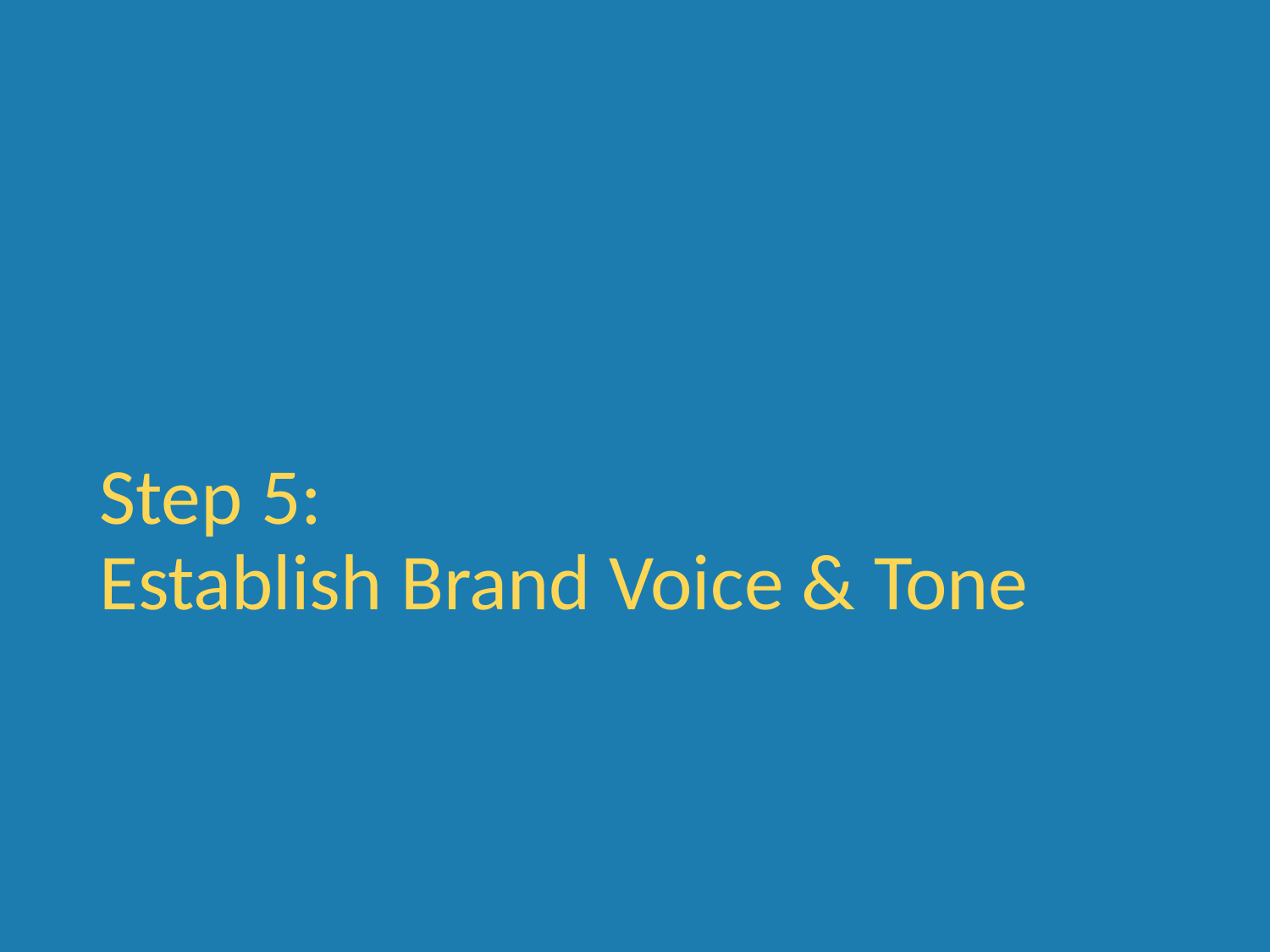

# Step 5: Establish Brand Voice & Tone